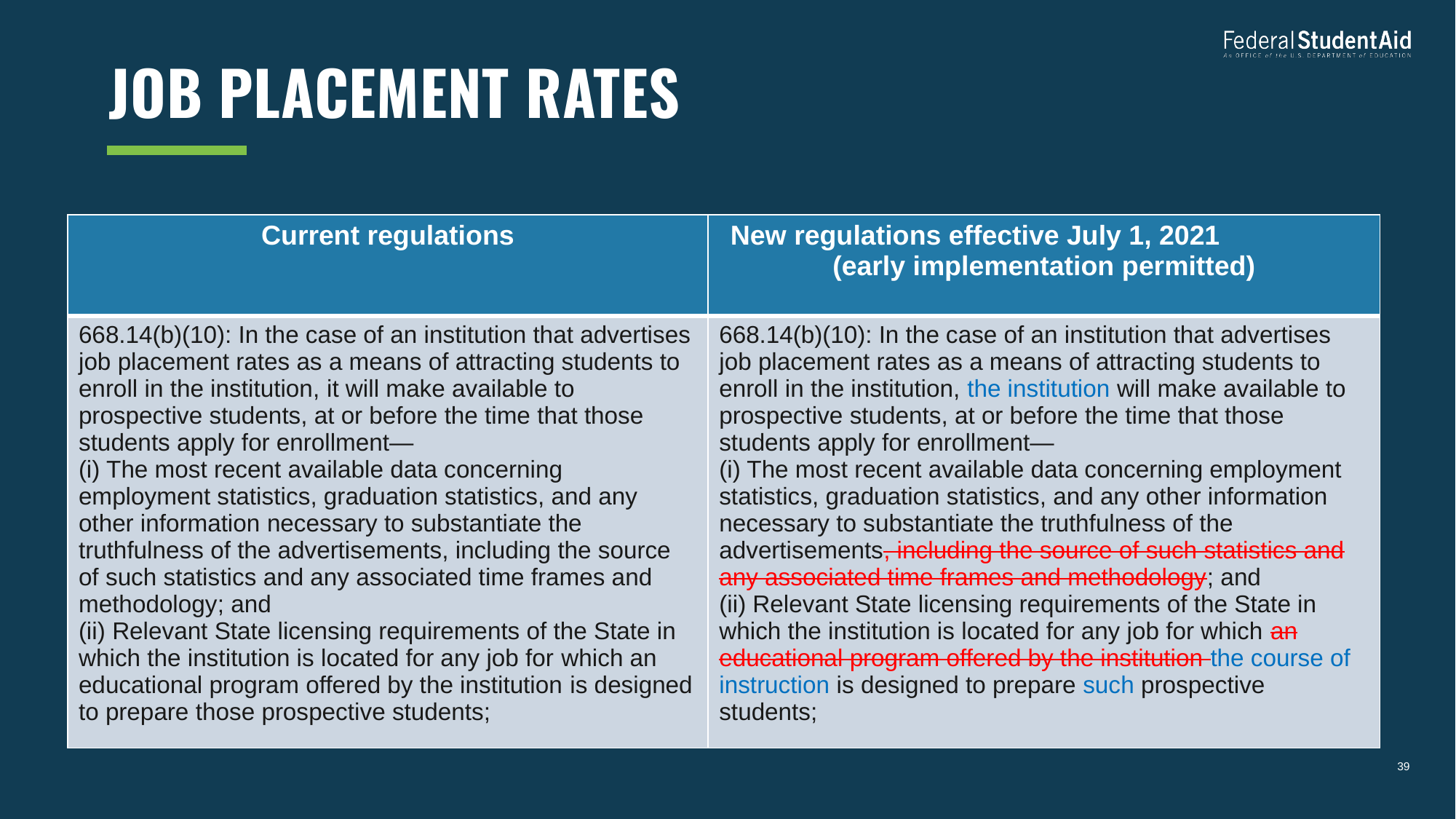

# Job placement rates
| Current regulations | New regulations effective July 1, 2021 (early implementation permitted) |
| --- | --- |
| 668.14(b)(10): In the case of an institution that advertises job placement rates as a means of attracting students to enroll in the institution, it will make available to prospective students, at or before the time that those students apply for enrollment— (i) The most recent available data concerning employment statistics, graduation statistics, and any other information necessary to substantiate the truthfulness of the advertisements, including the source of such statistics and any associated time frames and methodology; and (ii) Relevant State licensing requirements of the State in which the institution is located for any job for which an educational program offered by the institution is designed to prepare those prospective students; | 668.14(b)(10): In the case of an institution that advertises job placement rates as a means of attracting students to enroll in the institution, the institution will make available to prospective students, at or before the time that those students apply for enrollment— (i) The most recent available data concerning employment statistics, graduation statistics, and any other information necessary to substantiate the truthfulness of the advertisements, including the source of such statistics and any associated time frames and methodology; and (ii) Relevant State licensing requirements of the State in which the institution is located for any job for which an educational program offered by the institution the course of instruction is designed to prepare such prospective students; |
39